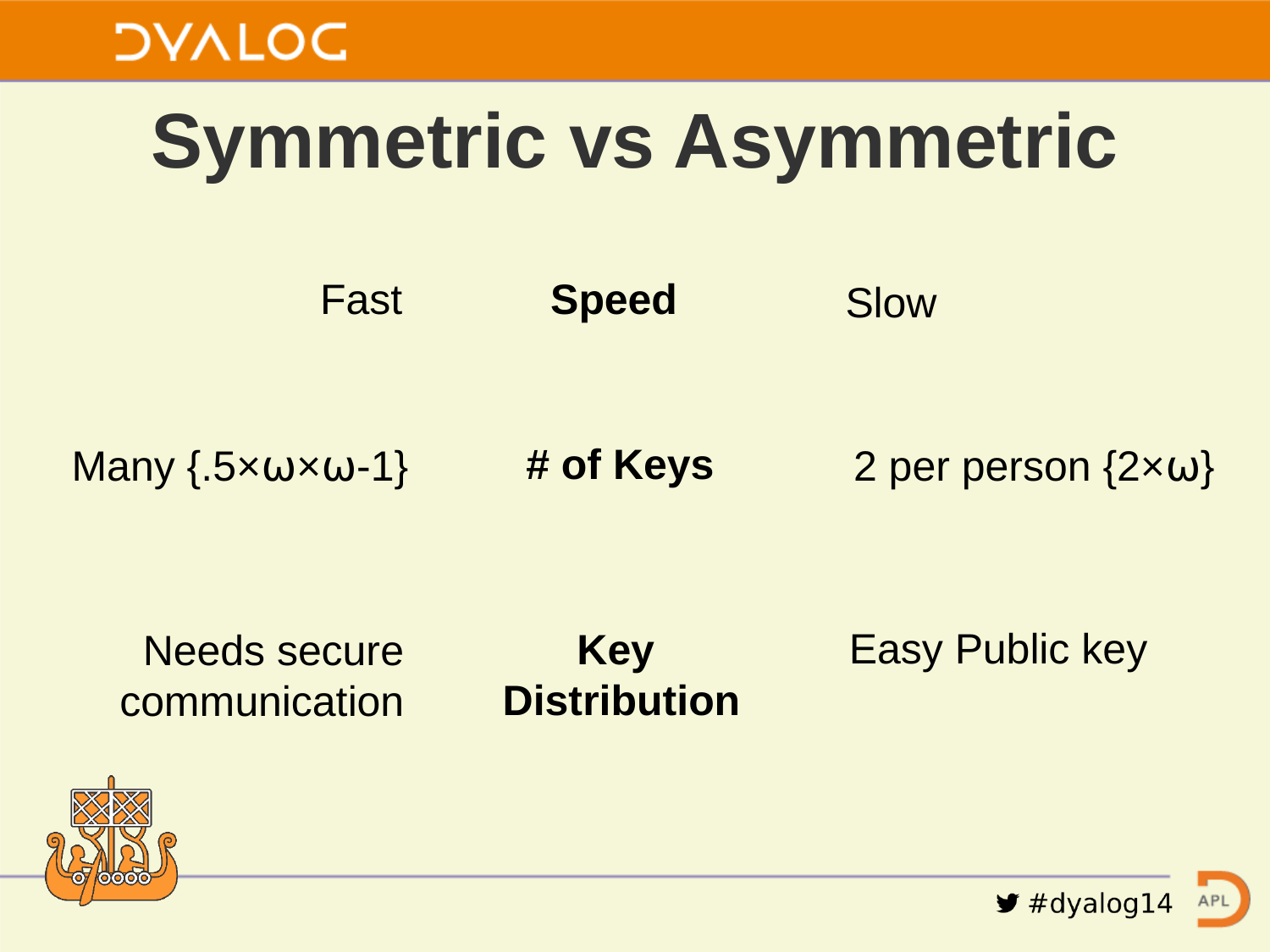

# Symmetric vs Asymmetric
Fast
Speed
Slow
# of Keys
Many {.5×⍵×⍵-1}
2 per person {2×⍵}
Easy Public key
Key
Distribution
Needs secure communication